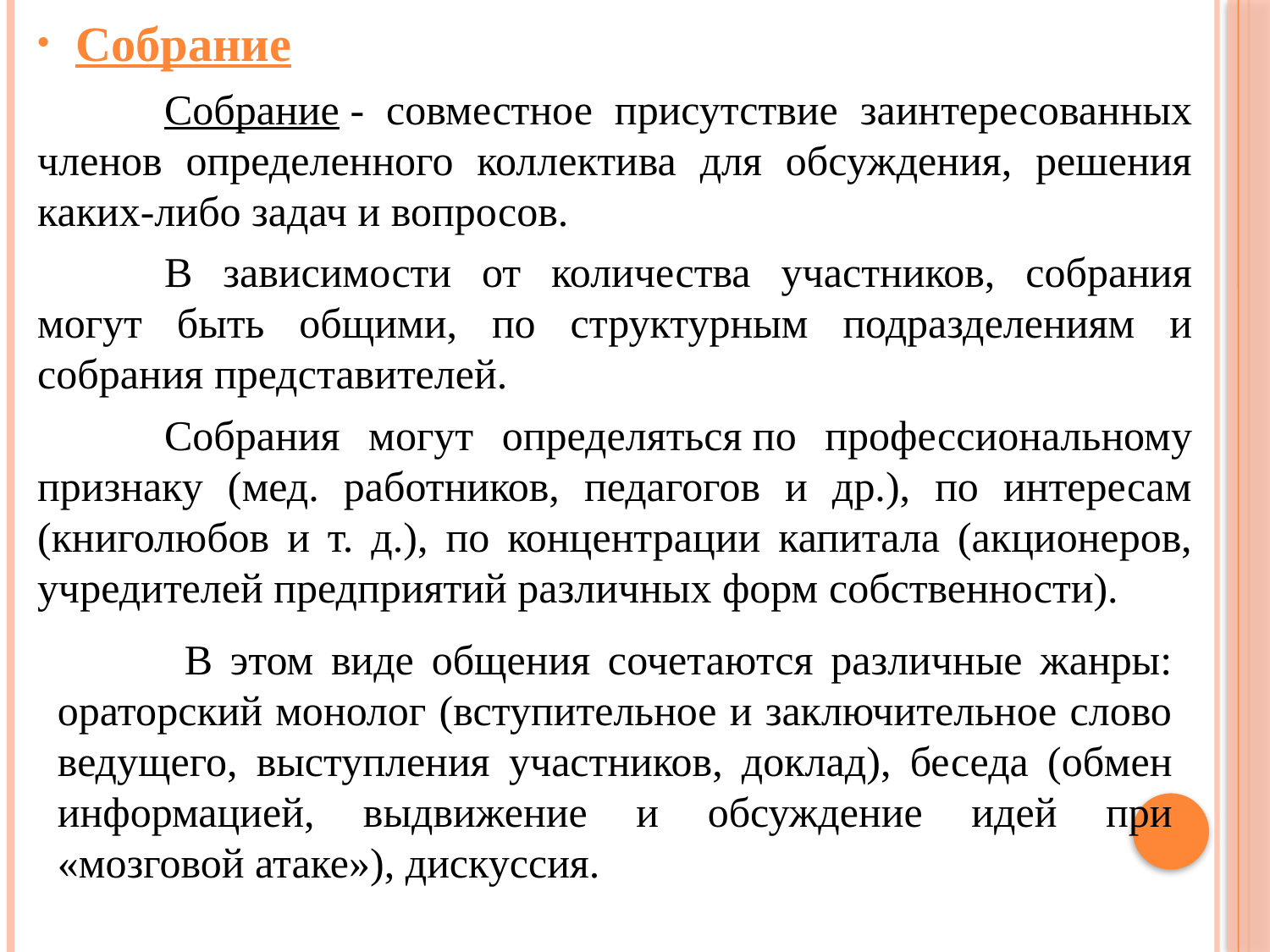

Собрание
	Собрание - совместное присутствие заинтересованных членов определенного коллектива для обсуждения, решения каких-либо задач и вопросов.
	В зависимости от количества участников, собрания могут быть общими, по структурным подразделениям и собрания представителей.
	Собрания могут определяться по профессиональному признаку (мед. работников, педагогов и др.), по интересам (книголюбов и т. д.), по концентрации капитала (акционеров, учредителей предприятий различных форм собственности).

	В этом виде общения сочетаются различные жанры: ораторский монолог (вступительное и заключительное слово ведущего, выступления участников, доклад), беседа (обмен информацией, выдвижение и обсуждение идей при «мозговой атаке»), дискуссия.